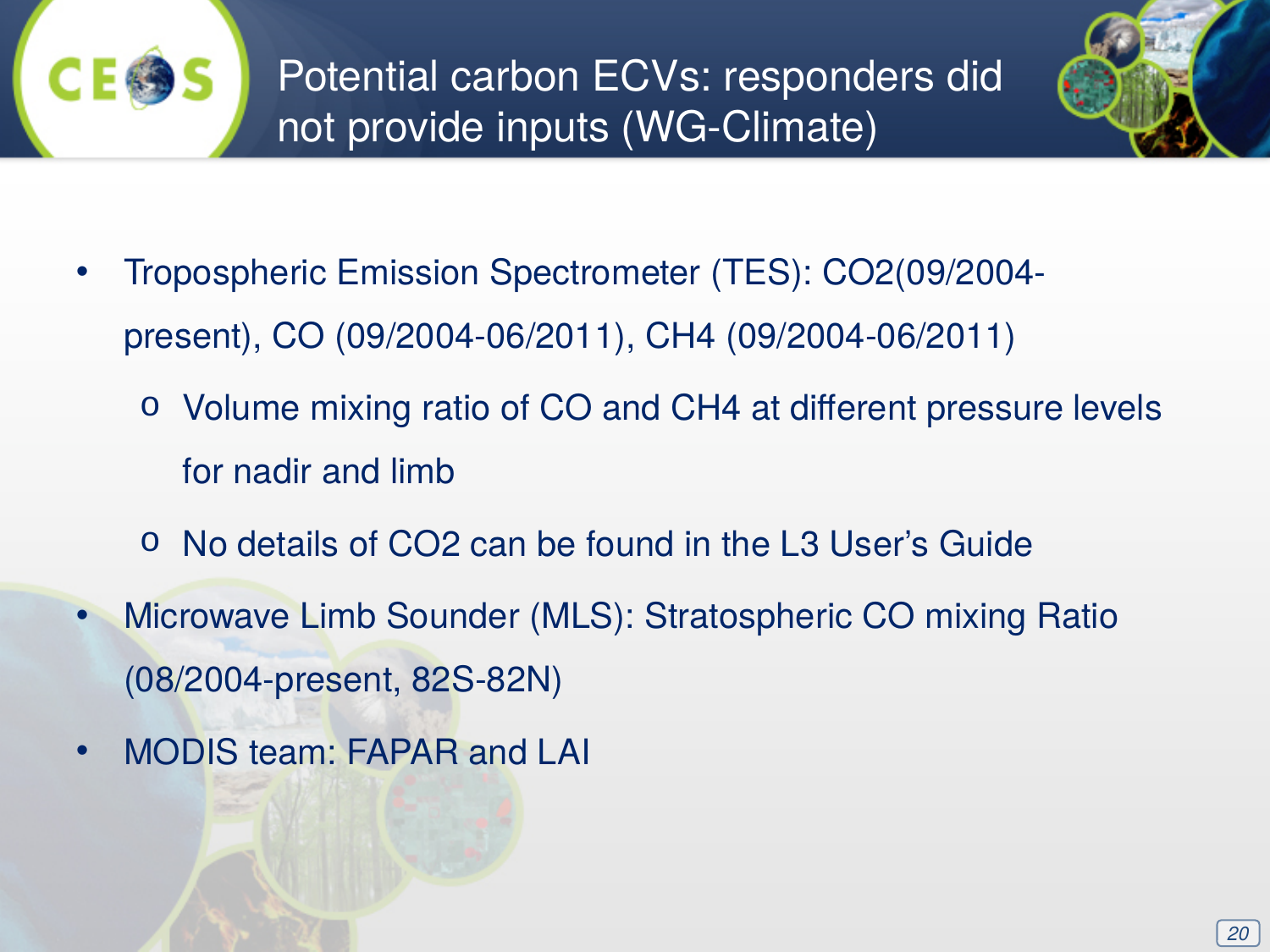

Potential carbon ECVs: responders did not provide inputs (WG-Climate)
Tropospheric Emission Spectrometer (TES): CO2(09/2004-present), CO (09/2004-06/2011), CH4 (09/2004-06/2011)
Volume mixing ratio of CO and CH4 at different pressure levels for nadir and limb
No details of CO2 can be found in the L3 User’s Guide
Microwave Limb Sounder (MLS): Stratospheric CO mixing Ratio (08/2004-present, 82S-82N)
MODIS team: FAPAR and LAI

20